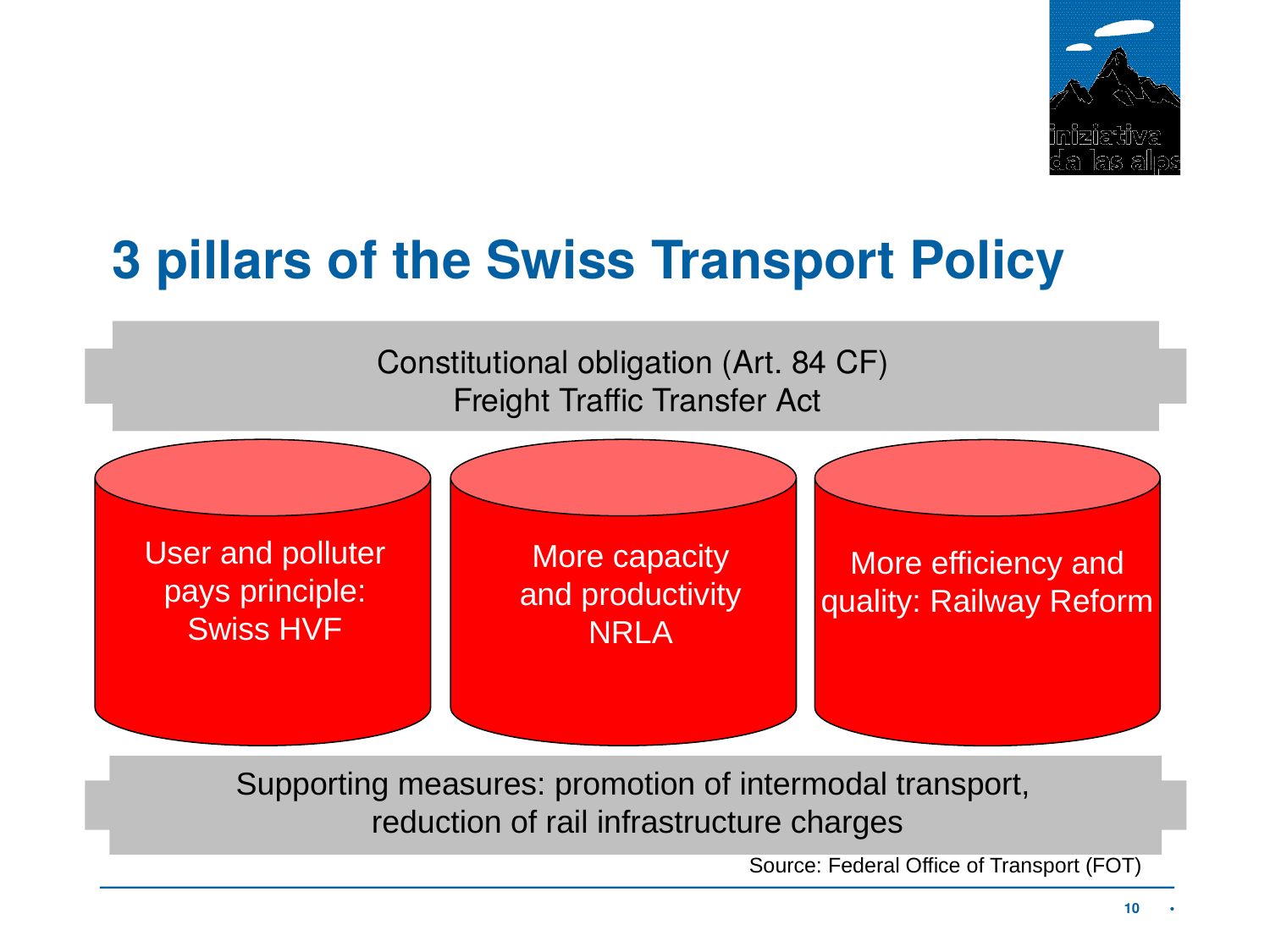

3 pillars of the Swiss Transport Policy

Constitutional obligation (Art. 84 CF)
Freight Traffic Transfer Act

User and polluter pays principle: Swiss HVF
More capacity and productivity NRLA
More efficiency and quality: Railway Reform

Supporting measures: promotion of intermodal transport,
reduction of rail infrastructure charges
Source: Federal Office of Transport (FOT)
10